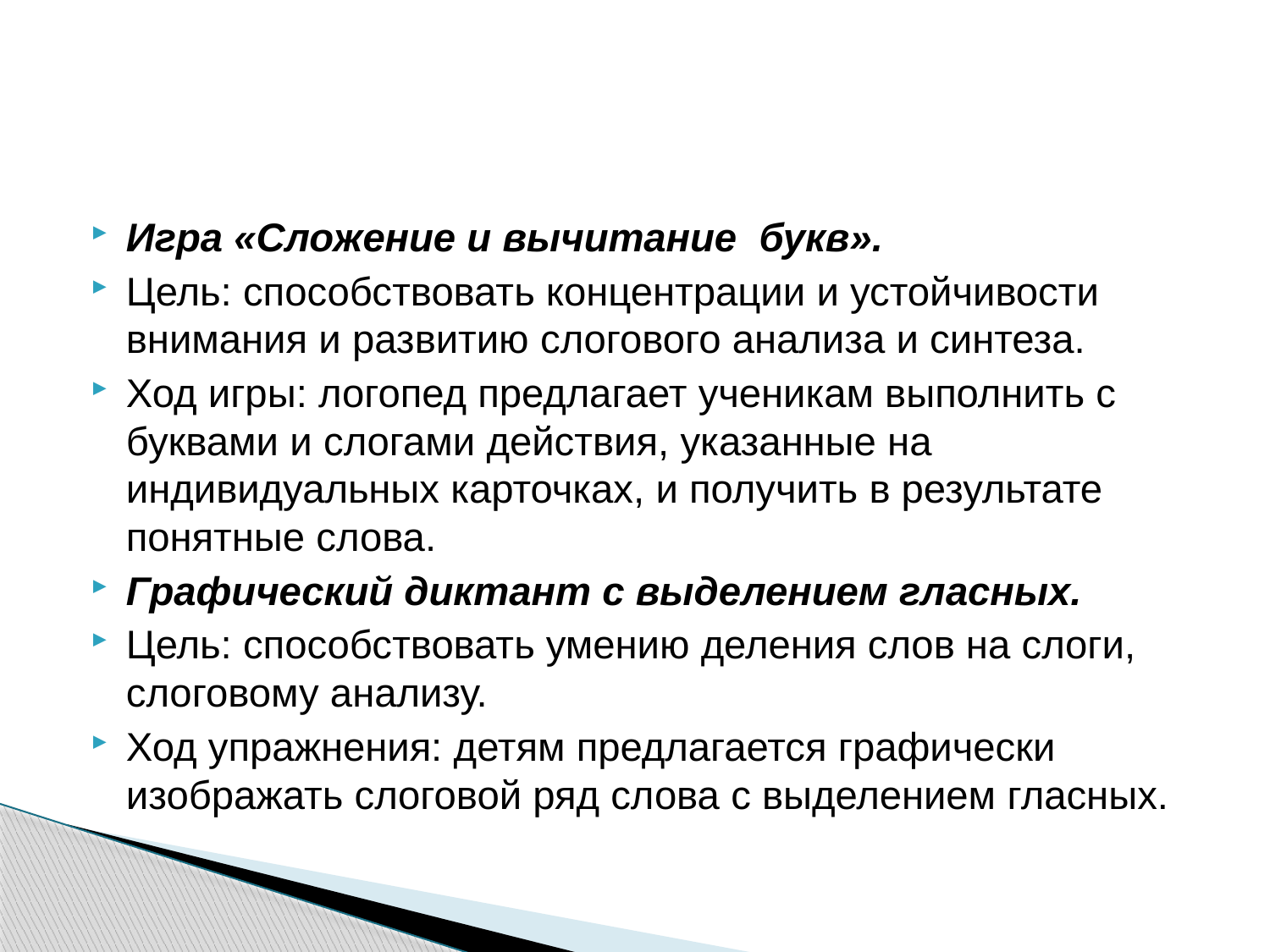

#
Игра «Сложение и вычитание  букв».
Цель: способствовать концентрации и устойчивости внимания и развитию слогового анализа и синтеза.
Ход игры: логопед предлагает ученикам выполнить с буквами и слогами действия, указанные на индивидуальных карточках, и получить в результате понятные слова.
Графический диктант с выделением гласных.
Цель: способствовать умению деления слов на слоги, слоговому анализу.
Ход упражнения: детям предлагается графически изображать слоговой ряд слова с выделением гласных.